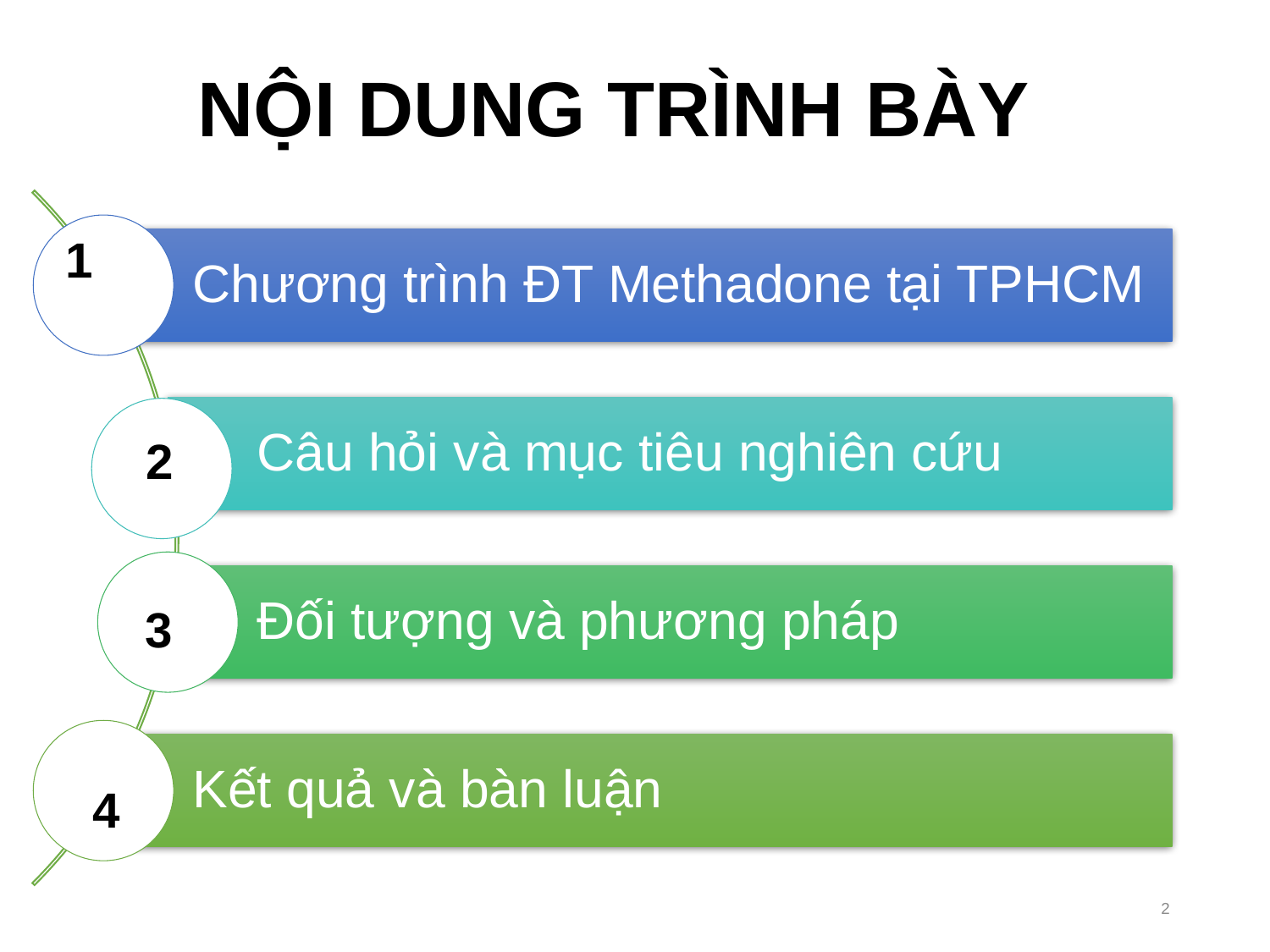

NỘI DUNG TRÌNH BÀY
Chương trình ĐT Methadone tại TPHCM
Câu hỏi và mục tiêu nghiên cứu
Đối tượng và phương pháp
Kết quả và bàn luận
1
2
3
4
2